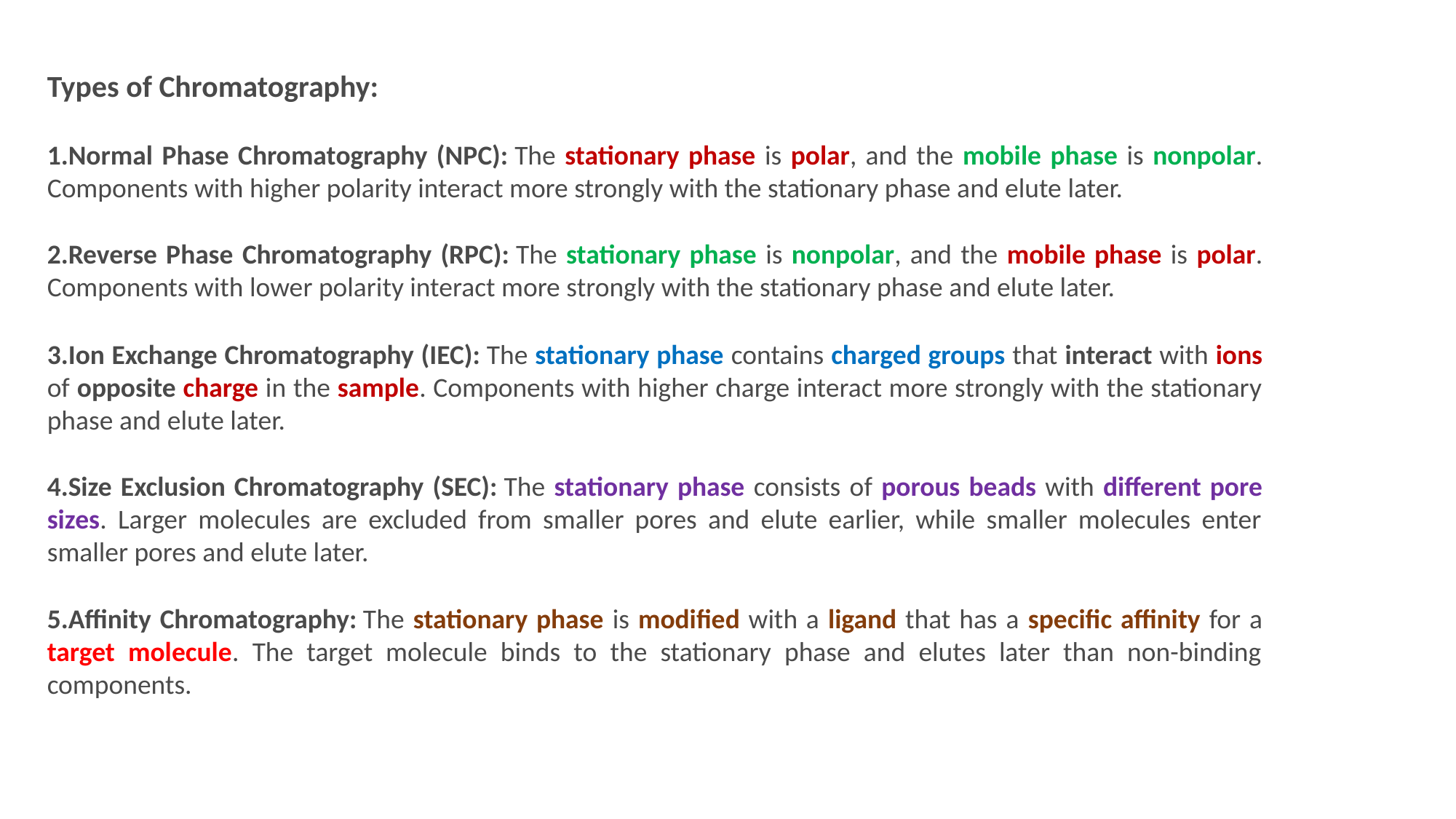

Types of Chromatography:
Normal Phase Chromatography (NPC): The stationary phase is polar, and the mobile phase is nonpolar. Components with higher polarity interact more strongly with the stationary phase and elute later.
Reverse Phase Chromatography (RPC): The stationary phase is nonpolar, and the mobile phase is polar. Components with lower polarity interact more strongly with the stationary phase and elute later.
Ion Exchange Chromatography (IEC): The stationary phase contains charged groups that interact with ions of opposite charge in the sample. Components with higher charge interact more strongly with the stationary phase and elute later.
Size Exclusion Chromatography (SEC): The stationary phase consists of porous beads with different pore sizes. Larger molecules are excluded from smaller pores and elute earlier, while smaller molecules enter smaller pores and elute later.
Affinity Chromatography: The stationary phase is modified with a ligand that has a specific affinity for a target molecule. The target molecule binds to the stationary phase and elutes later than non-binding components.